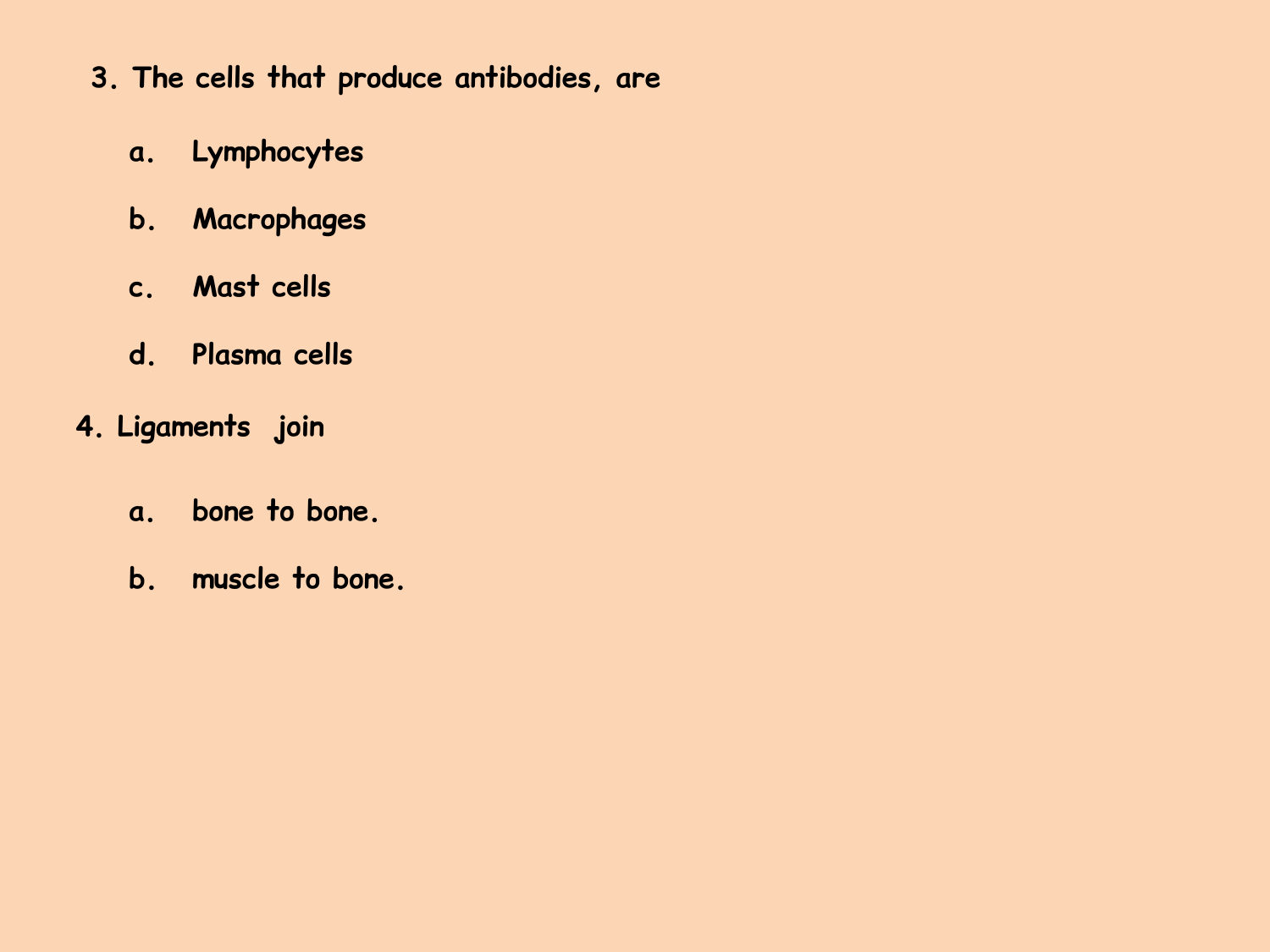

3. The cells that produce antibodies, are
Lymphocytes

Macrophages

Mast cells

Plasma cells

4. Ligaments  join
bone to bone.

muscle to bone.